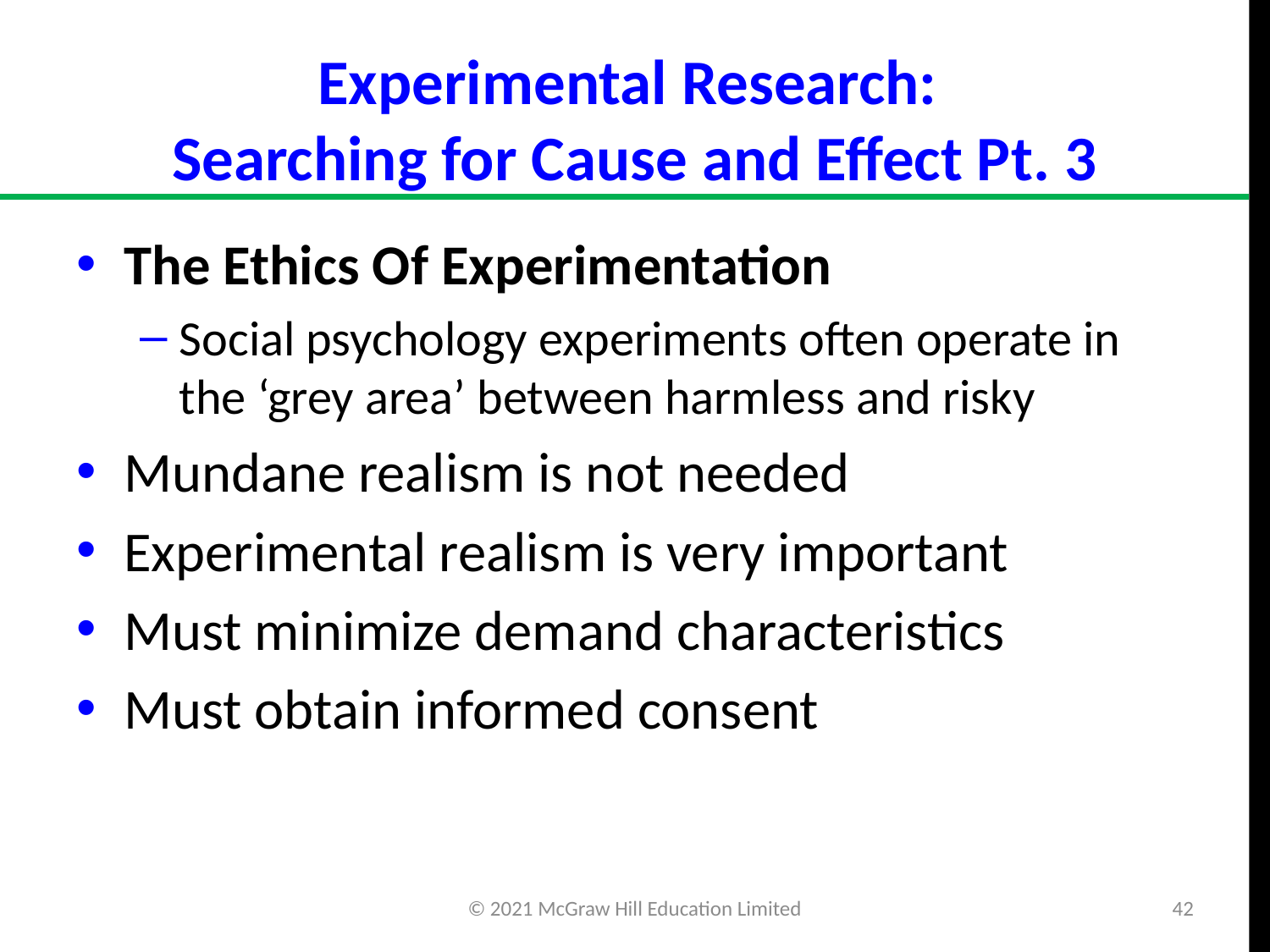

# Experimental Research: Searching for Cause and Effect Pt. 3
The Ethics Of Experimentation
Social psychology experiments often operate in the ‘grey area’ between harmless and risky
Mundane realism is not needed
Experimental realism is very important
Must minimize demand characteristics
Must obtain informed consent

© 2021 McGraw Hill Education Limited
42